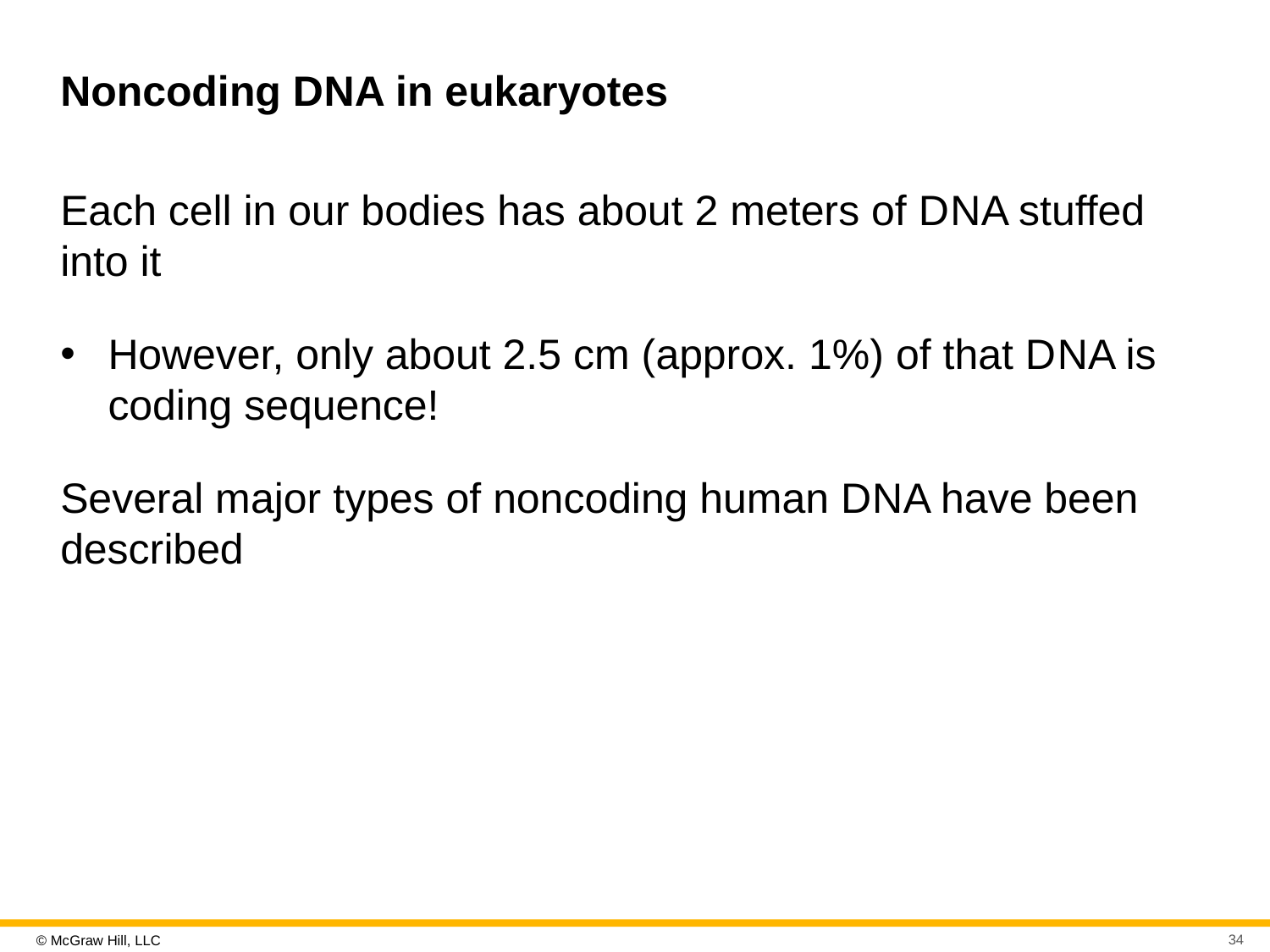

# Noncoding D N A in eukaryotes
Each cell in our bodies has about 2 meters of D N A stuffed into it
However, only about 2.5 cm (approx. 1%) of that D N A is coding sequence!
Several major types of noncoding human D N A have been described
34